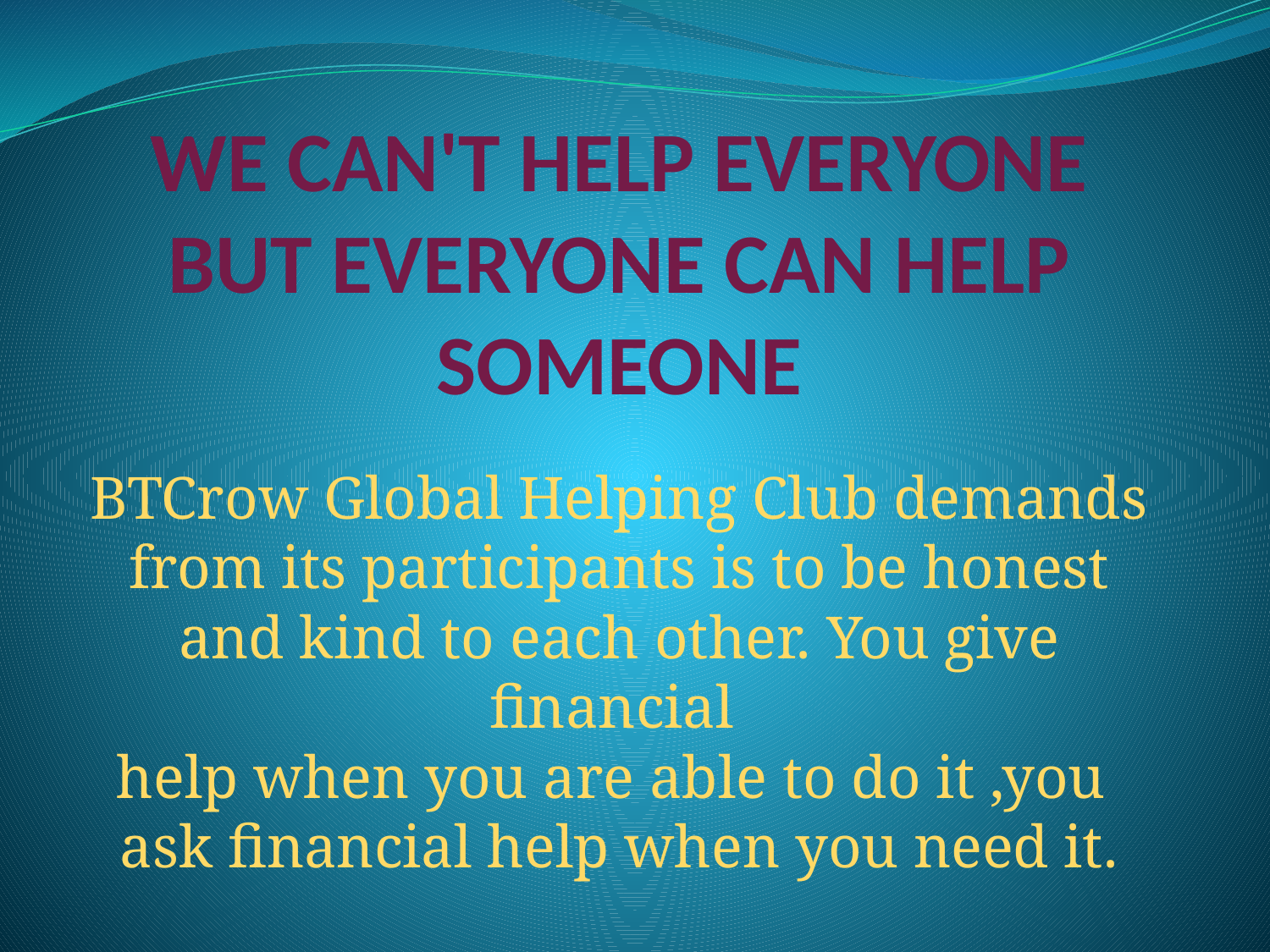

# WE CAN'T HELP EVERYONE BUT EVERYONE CAN HELP SOMEONE
BTCrow Global Helping Club demands from its participants is to be honest and kind to each other. You give financial
help when you are able to do it ,you
ask financial help when you need it.